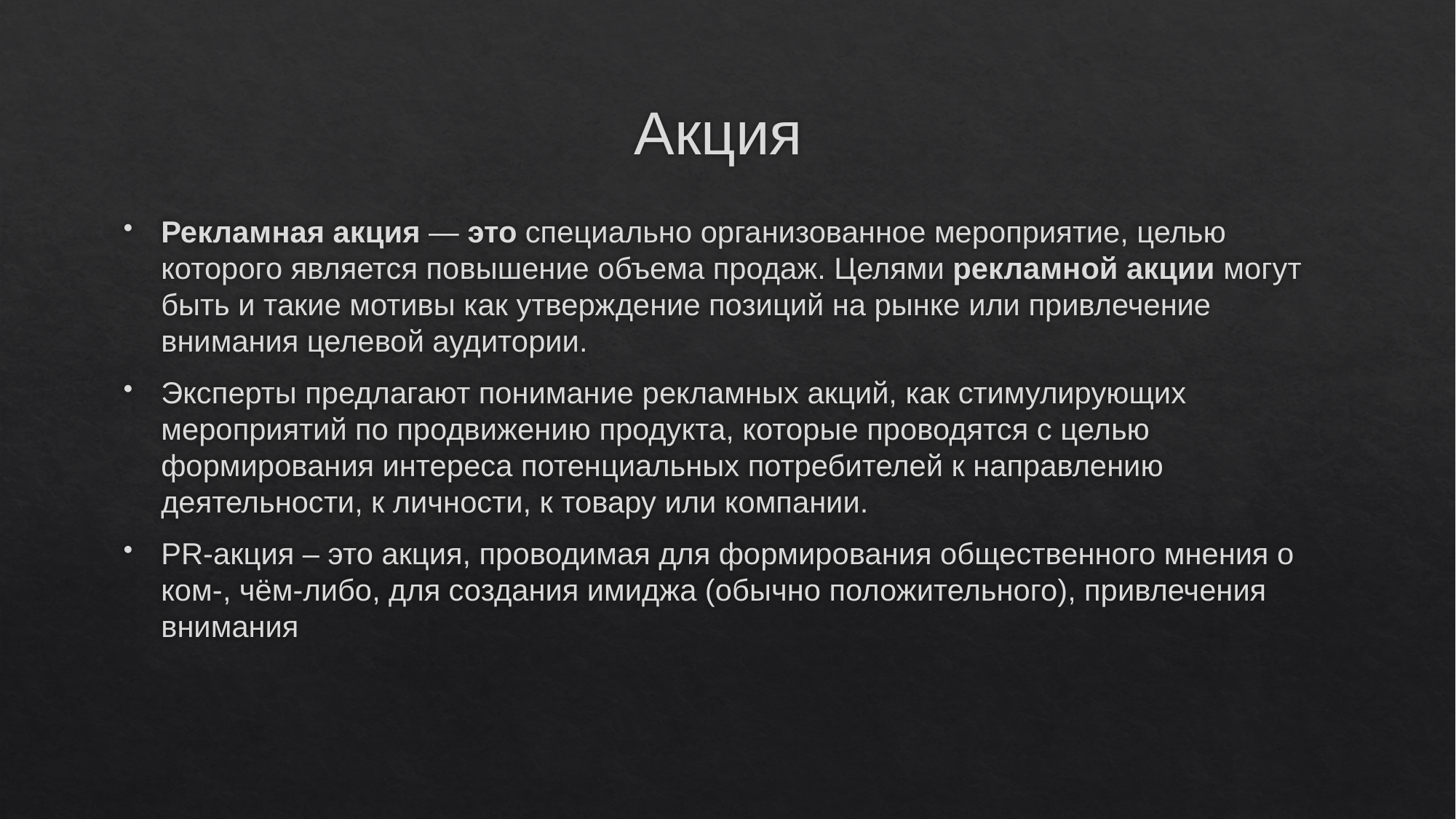

# Акция
Рекламная акция — это специально организованное мероприятие, целью которого является повышение объема продаж. Целями рекламной акции могут быть и такие мотивы как утверждение позиций на рынке или привлечение внимания целевой аудитории.
Эксперты предлагают понимание рекламных акций, как стимулирующих мероприятий по продвижению продукта, которые проводятся с целью формирования интереса потенциальных потребителей к направлению деятельности, к личности, к товару или компании.
PR-акция – это акция, проводимая для формирования общественного мнения о ком-, чём-либо, для создания имиджа (обычно положительного), привлечения внимания